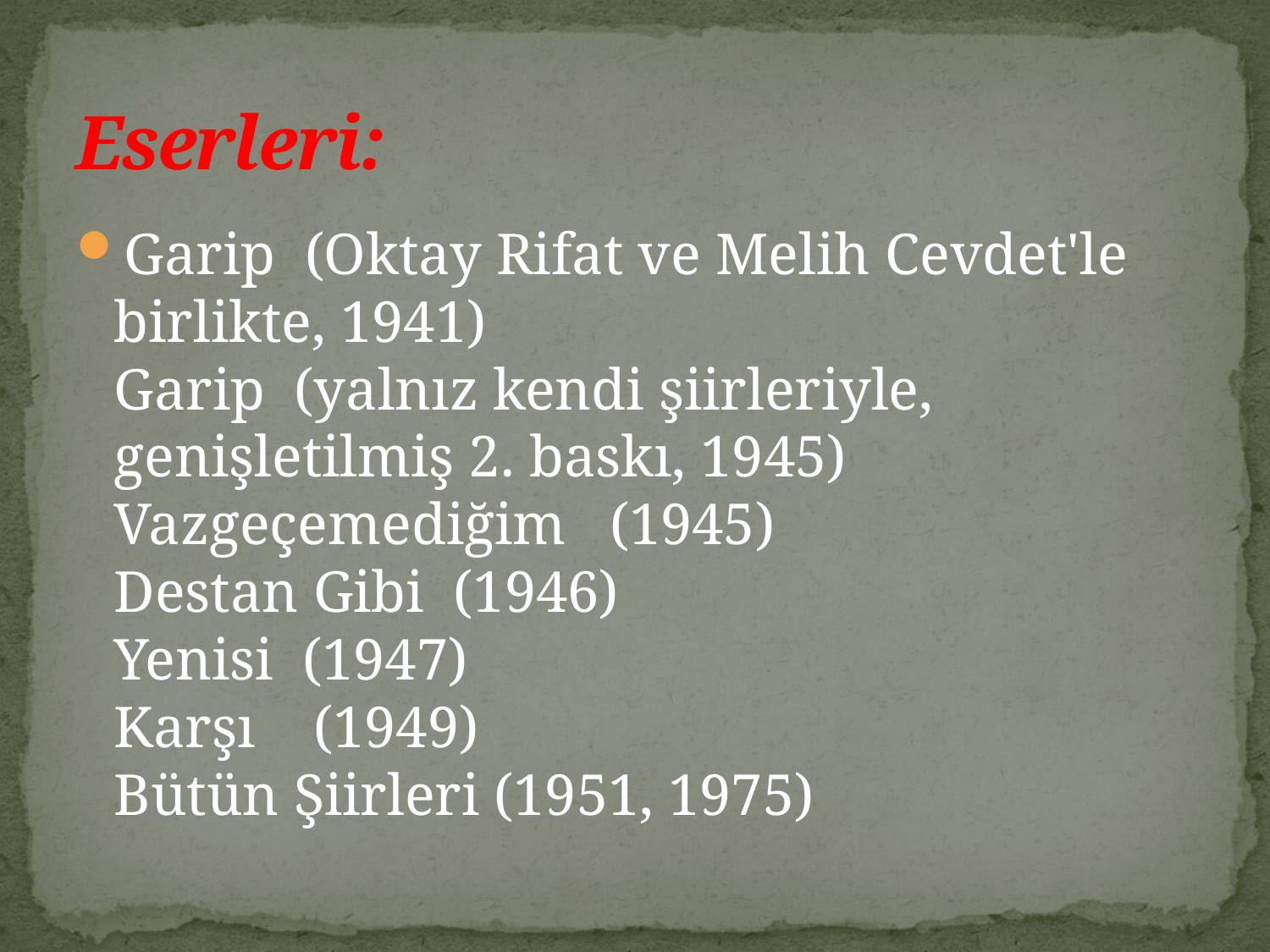

# Eserleri:
Garip  (Oktay Rifat ve Melih Cevdet'le birlikte, 1941)
Garip  (yalnız kendi şiirleriyle, genişletilmiş 2. baskı, 1945) 
Vazgeçemediğim   (1945) 
Destan Gibi  (1946) 
Yenisi  (1947) 
Karşı    (1949)
Bütün Şiirleri (1951, 1975)